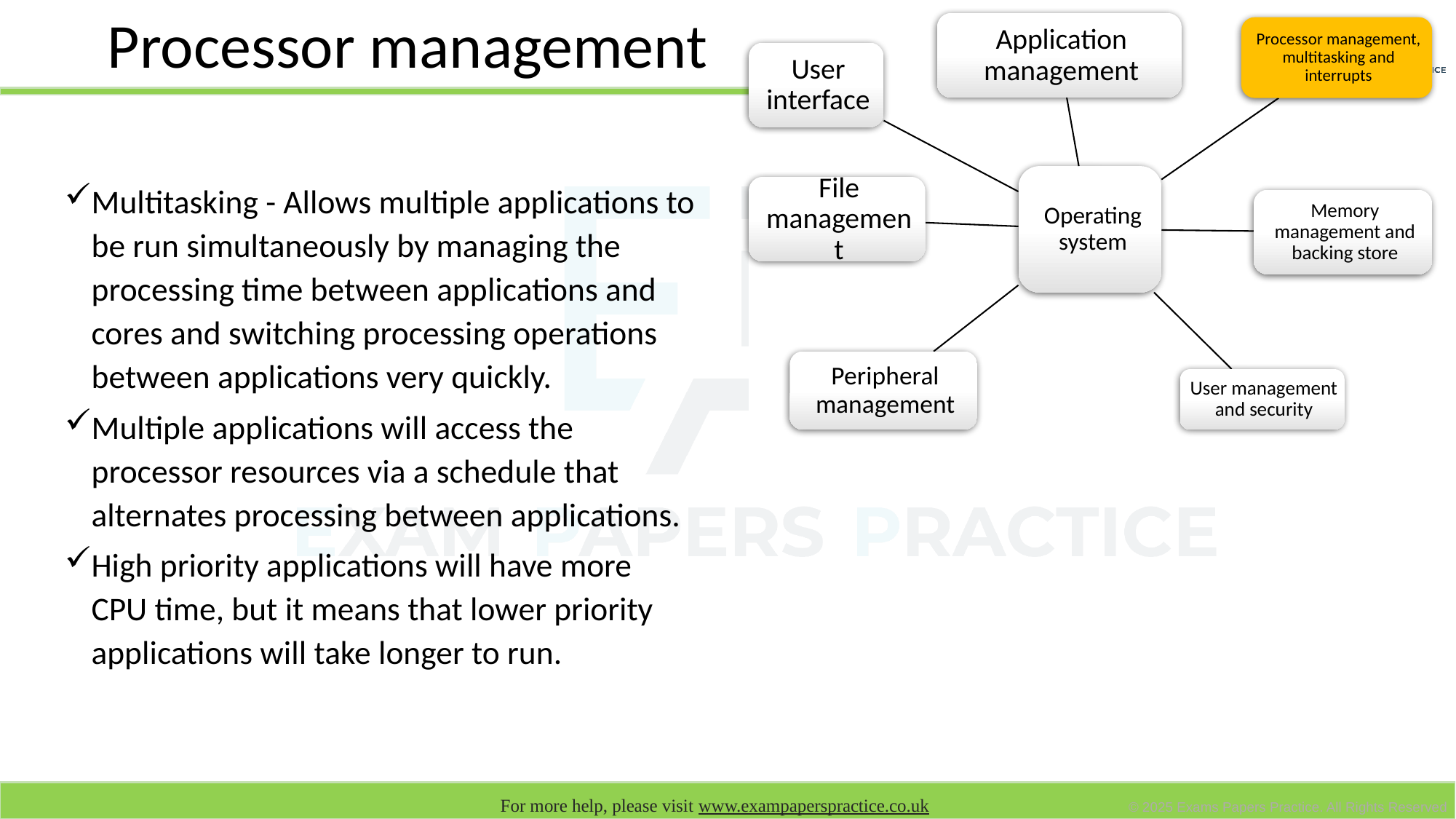

# Processor management
Operating system
Application management
Processor management, multitasking and interrupts
Memory management and backing store
User management and security
Peripheral management
File management
User interface
Multitasking - Allows multiple applications to be run simultaneously by managing the processing time between applications and cores and switching processing operations between applications very quickly.
Multiple applications will access the processor resources via a schedule that alternates processing between applications.
High priority applications will have more CPU time, but it means that lower priority applications will take longer to run.